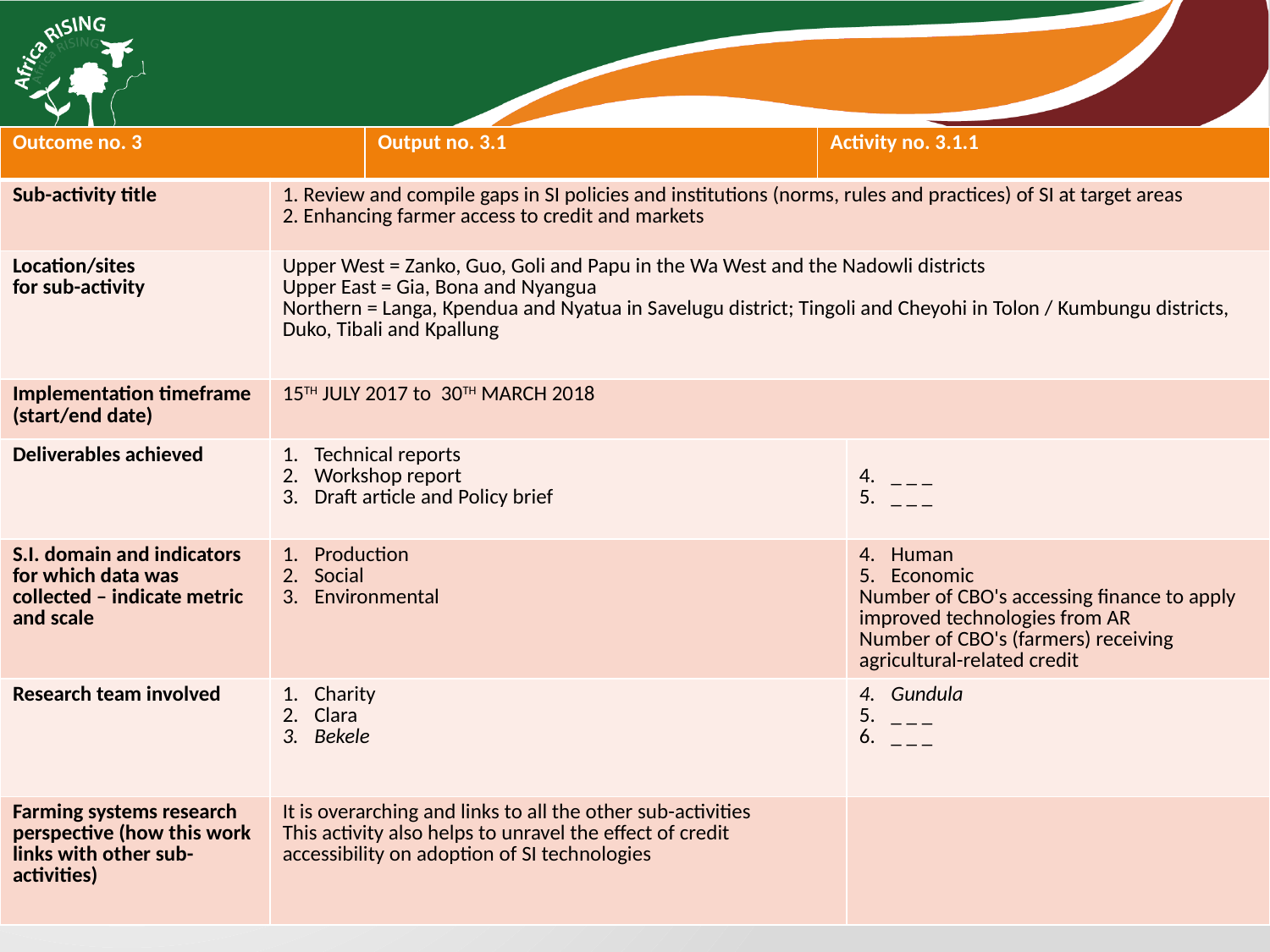

| Outcome no. 3 |  | Output no. 3.1 | Activity no. 3.1.1 |  |
| --- | --- | --- | --- | --- |
| Sub-activity title | 1. Review and compile gaps in SI policies and institutions (norms, rules and practices) of SI at target areas 2. Enhancing farmer access to credit and markets |  |  |  |
| Location/sites for sub-activity | Upper West = Zanko, Guo, Goli and Papu in the Wa West and the Nadowli districts Upper East = Gia, Bona and Nyangua Northern = Langa, Kpendua and Nyatua in Savelugu district; Tingoli and Cheyohi in Tolon / Kumbungu districts, Duko, Tibali and Kpallung |  |  |  |
| Implementation timeframe (start/end date) | 15TH JULY 2017 to 30TH MARCH 2018 |  |  |  |
| Deliverables achieved | Technical reports Workshop report Draft article and Policy brief |  |  | \_ \_ \_ \_ \_ \_ |
| S.I. domain and indicators for which data was collected – indicate metric and scale | Production Social Environmental |  |  | Human Economic Number of CBO's accessing finance to apply improved technologies from AR Number of CBO's (farmers) receiving agricultural-related credit |
| Research team involved | Charity Clara Bekele |  |  | Gundula \_ \_ \_ \_ \_ \_ |
| Farming systems research perspective (how this work links with other sub-activities) | It is overarching and links to all the other sub-activities This activity also helps to unravel the effect of credit accessibility on adoption of SI technologies |  |  |  |